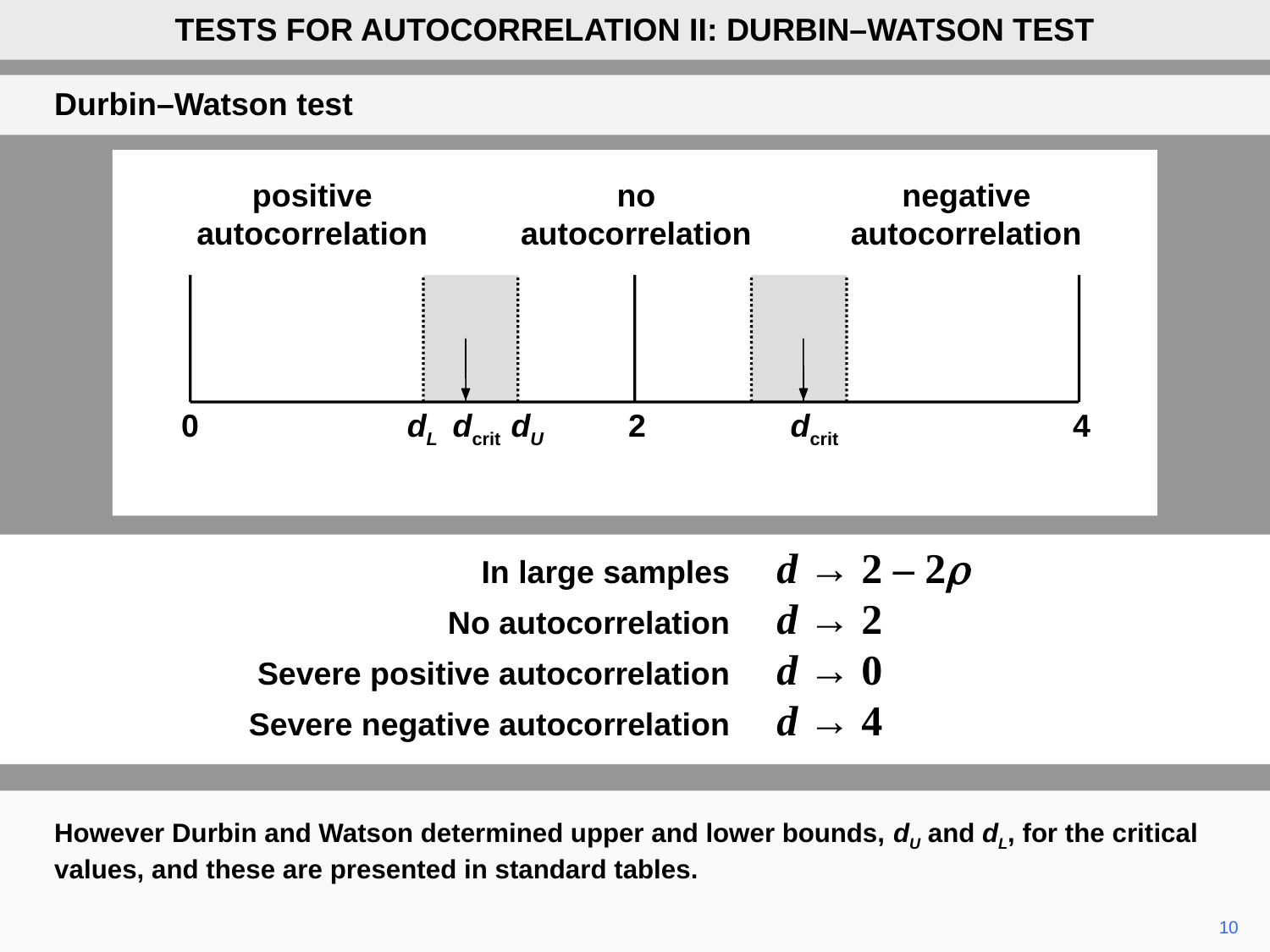

TESTS FOR AUTOCORRELATION II: DURBIN–WATSON TEST

Durbin–Watson test

positive
autocorrelation
no
autocorrelation
negative
autocorrelation

0
dL
dcrit
dU
2
dcrit
4

	In large samples	d → 2 – 2ρ
	No autocorrelation	d → 2
	Severe positive autocorrelation	d → 0
	Severe negative autocorrelation	d → 4

However Durbin and Watson determined upper and lower bounds, dU and dL, for the critical values, and these are presented in standard tables.
10